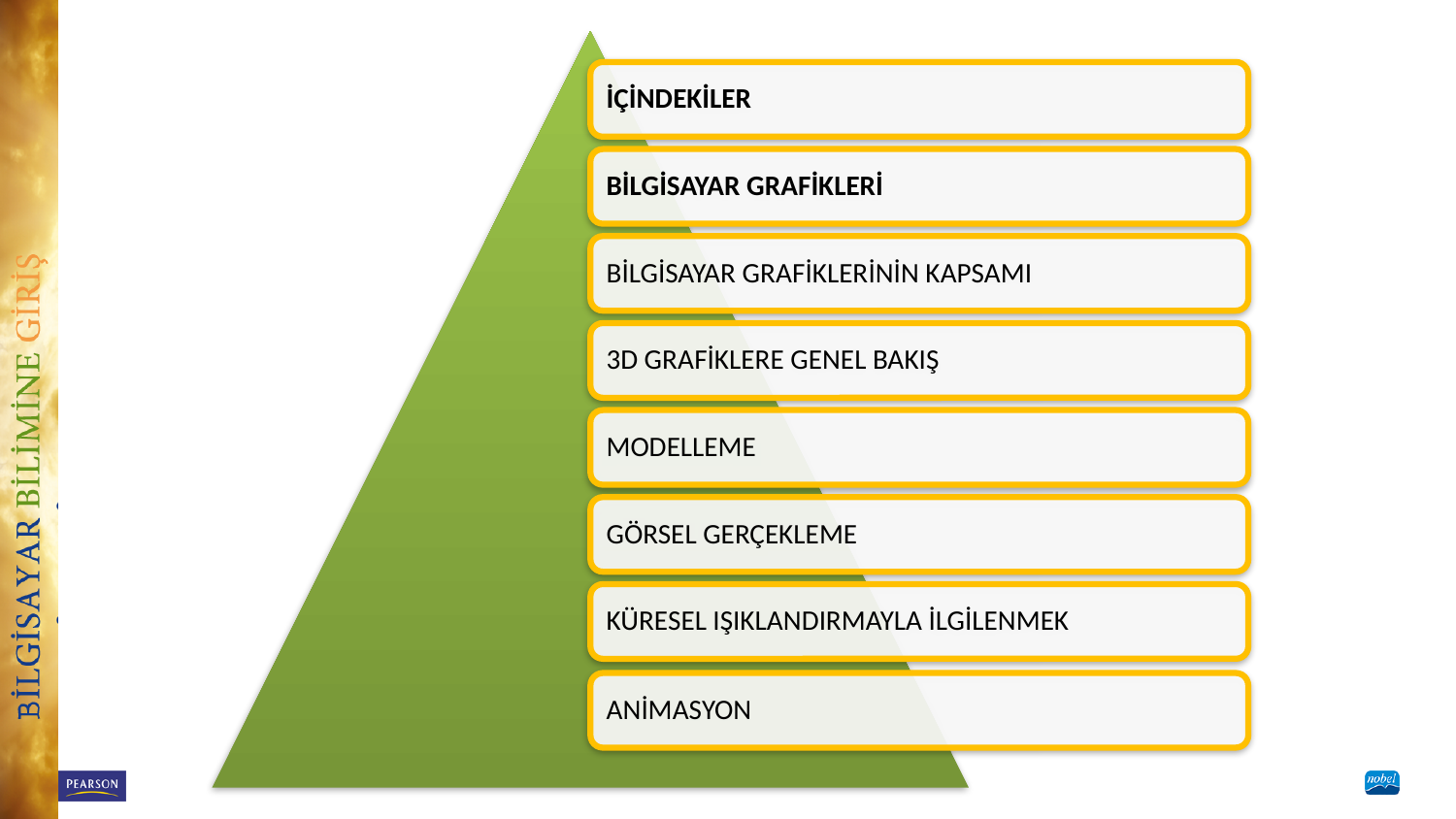

İÇİNDEKİLER
BİLGİSAYAR GRAFİKLERİ
BİLGİSAYAR GRAFİKLERİNİN KAPSAMI
3D GRAFİKLERE GENEL BAKIŞ
MODELLEME
GÖRSEL GERÇEKLEME
KÜRESEL IŞIKLANDIRMAYLA İLGİLENMEK
ANİMASYON